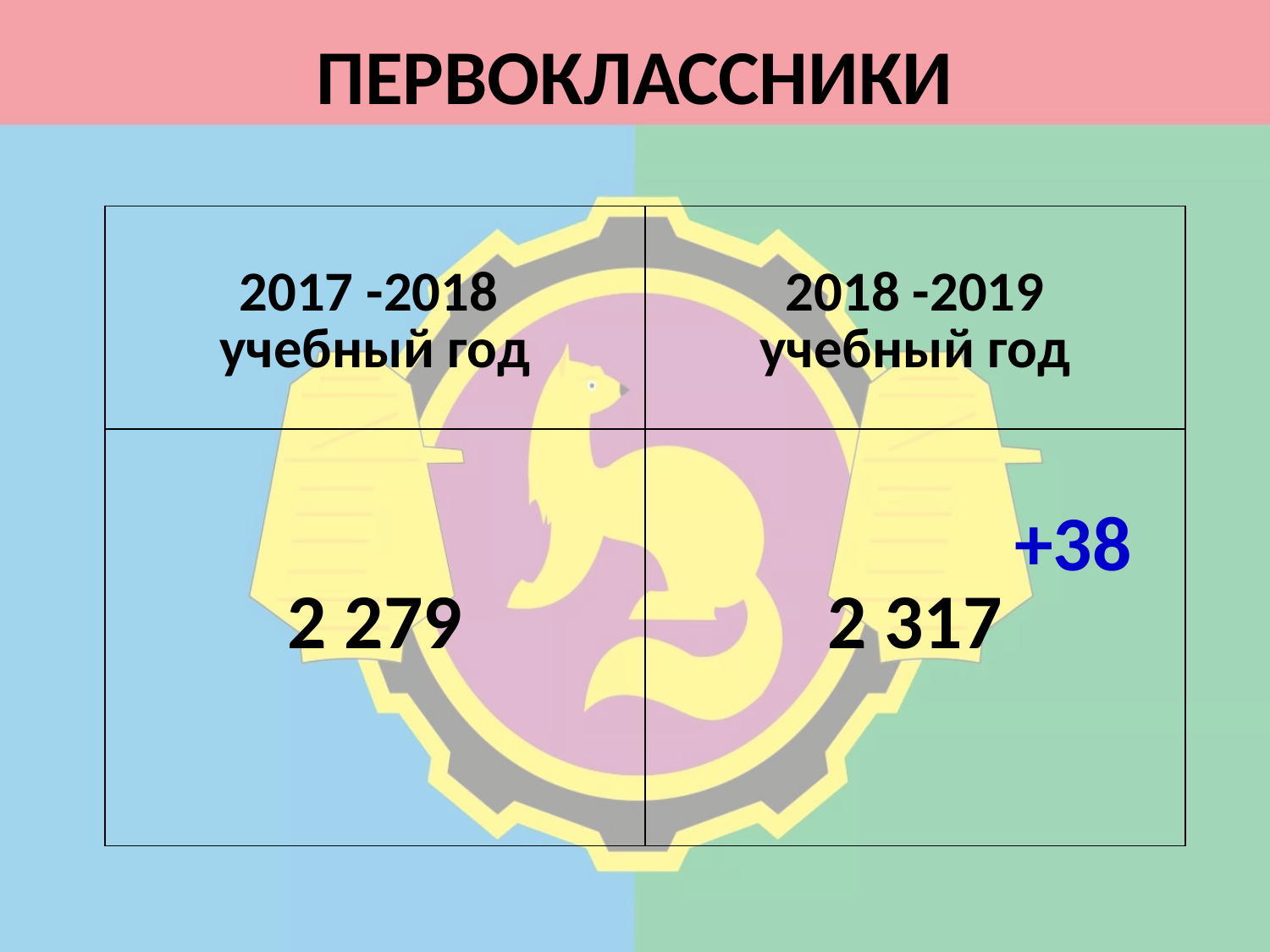

# ПЕРВОКЛАССНИКИ
| 2017 -2018 учебный год | 2018 -2019 учебный год |
| --- | --- |
| 2 279 | +38 2 317 |